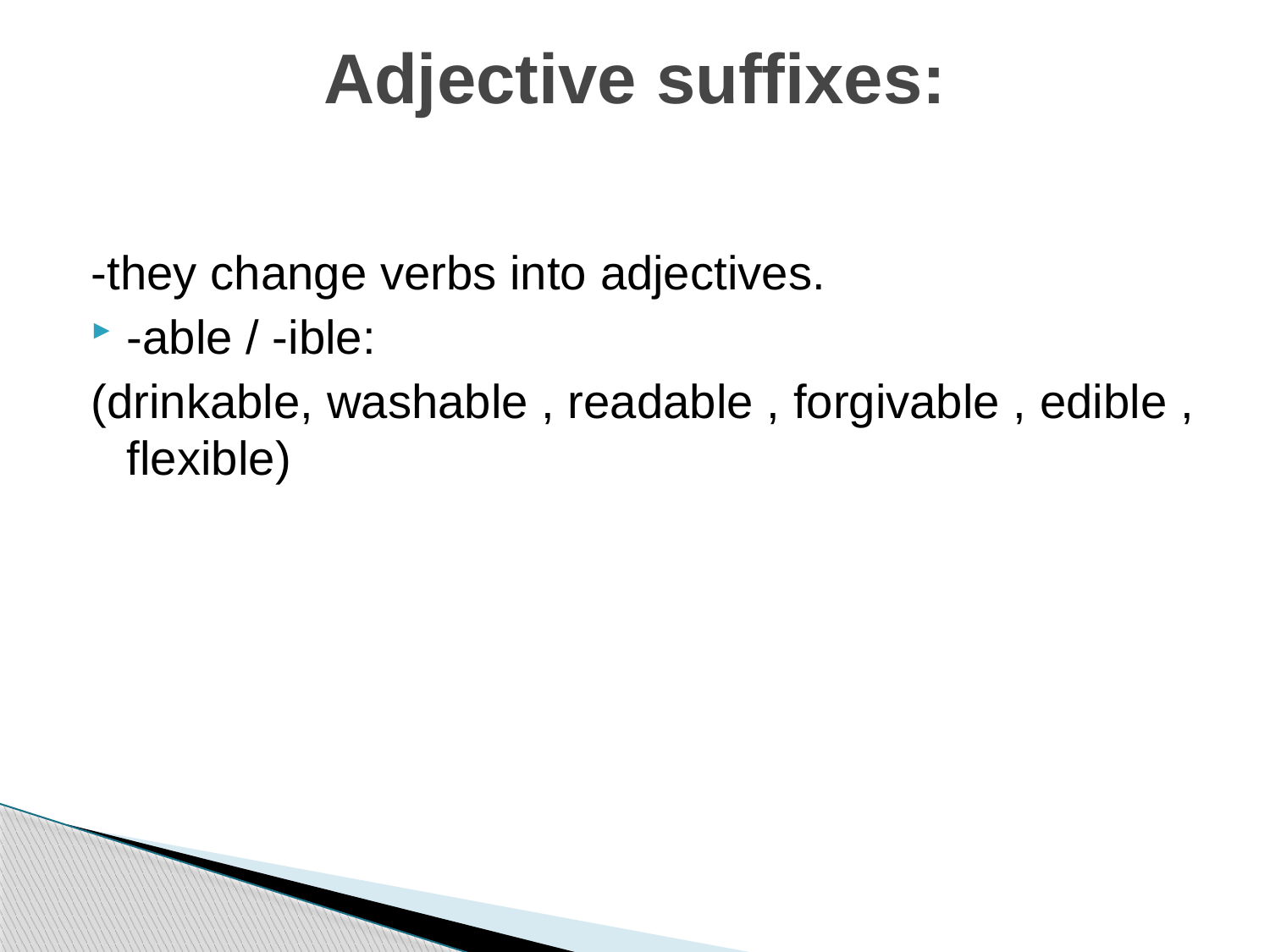

# Adjective suffixes:
-they change verbs into adjectives.
-able / -ible:
(drinkable, washable , readable , forgivable , edible , flexible)